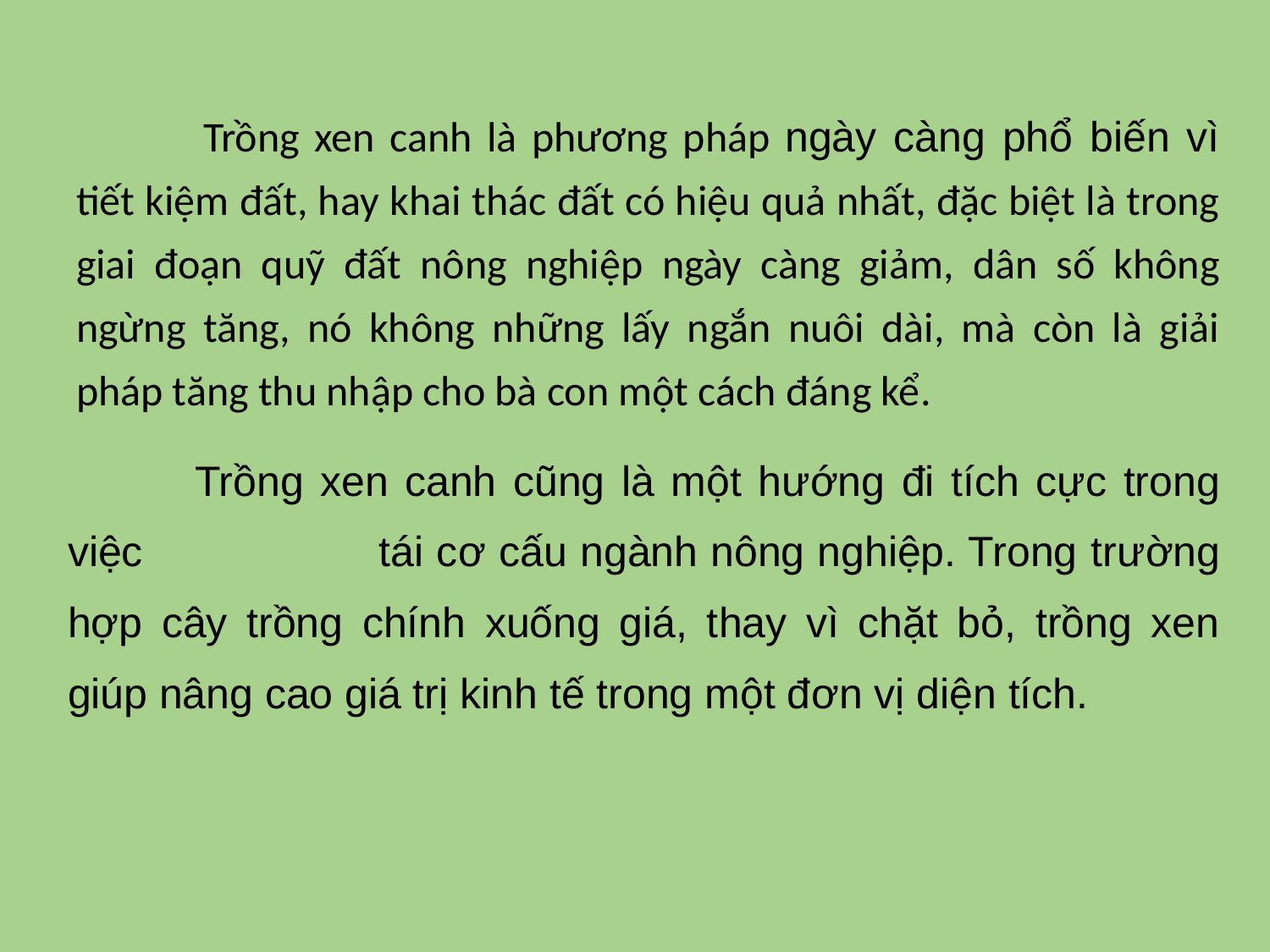

Trồng xen canh là phương pháp ngày càng phổ biến vì tiết kiệm đất, hay khai thác đất có hiệu quả nhất, đặc biệt là trong giai đoạn quỹ đất nông nghiệp ngày càng giảm, dân số không ngừng tăng, nó không những lấy ngắn nuôi dài, mà còn là giải pháp tăng thu nhập cho bà con một cách đáng kể.
	Trồng xen canh cũng là một hướng đi tích cực trong việc                  tái cơ cấu ngành nông nghiệp. Trong trường hợp cây trồng chính xuống giá, thay vì chặt bỏ, trồng xen giúp nâng cao giá trị kinh tế trong một đơn vị diện tích.

34